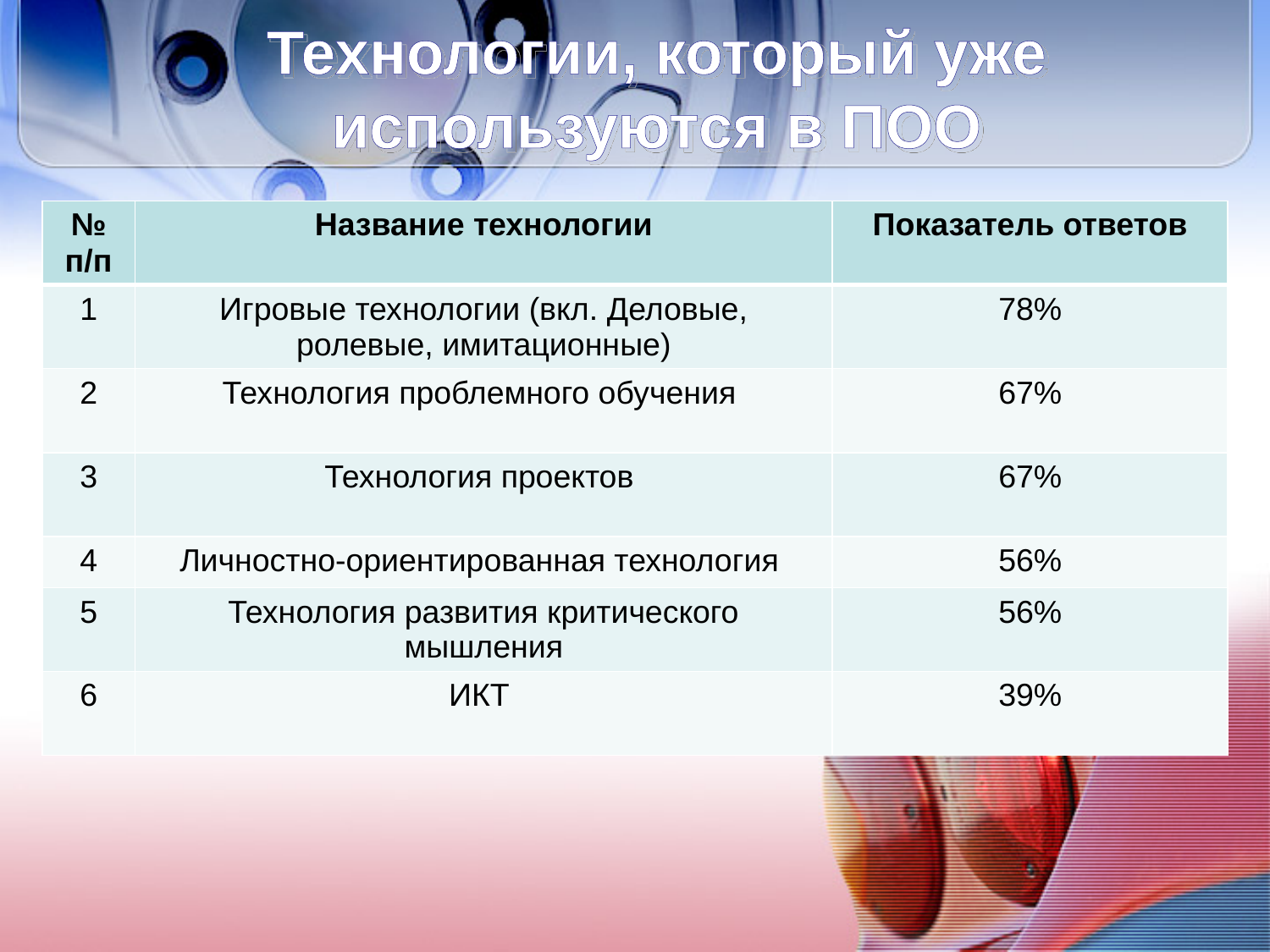

# Технологии, который уже используются в ПОО
| № п/п | Название технологии | Показатель ответов |
| --- | --- | --- |
| 1 | Игровые технологии (вкл. Деловые, ролевые, имитационные) | 78% |
| 2 | Технология проблемного обучения | 67% |
| 3 | Технология проектов | 67% |
| 4 | Личностно-ориентированная технология | 56% |
| 5 | Технология развития критического мышления | 56% |
| 6 | ИКТ | 39% |